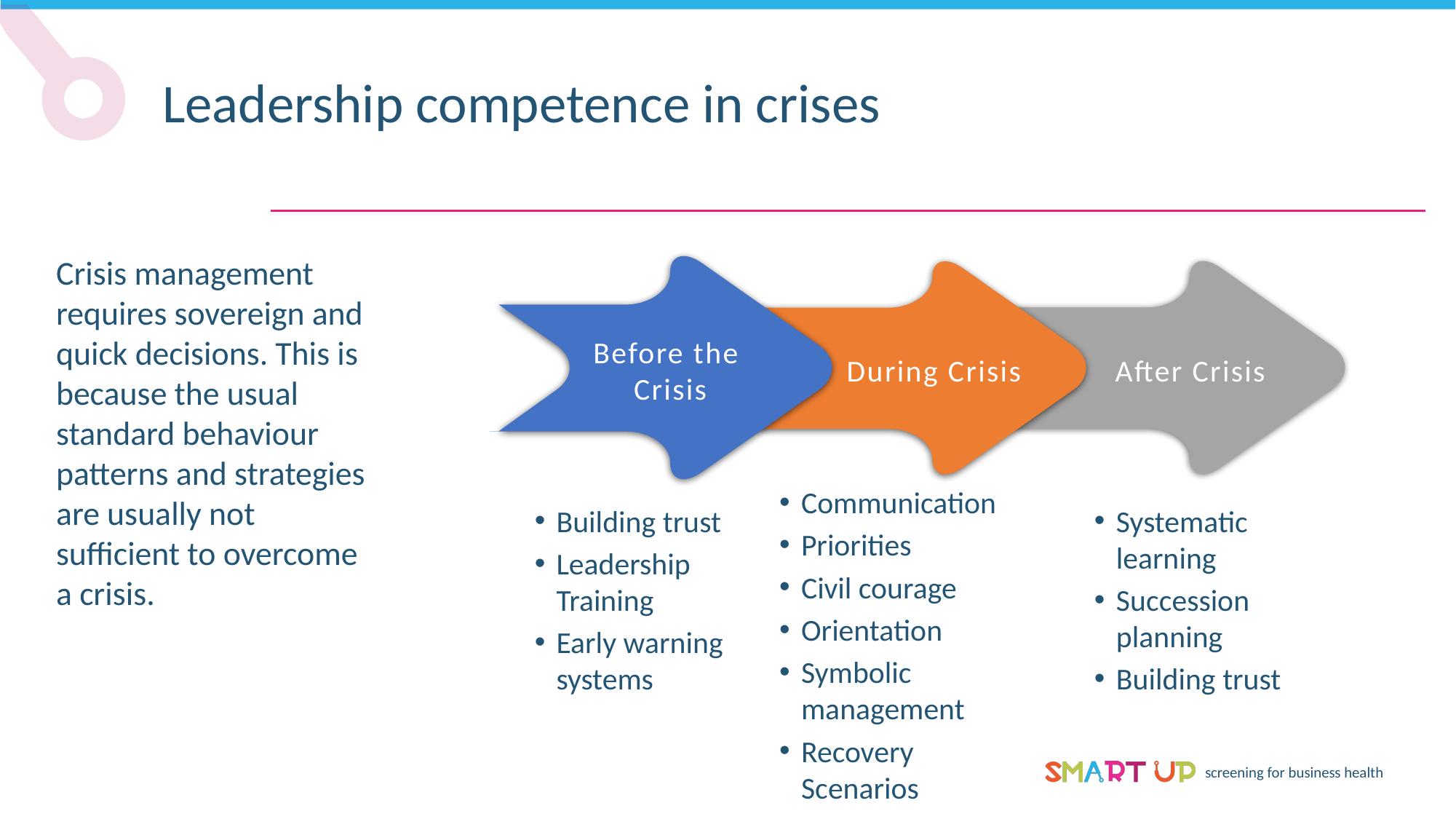

Leadership competence in crises
Crisis management requires sovereign and quick decisions. This is because the usual standard behaviour patterns and strategies are usually not sufficient to overcome a crisis.

Before the
Crisis
During Crisis
After Crisis
Communication
Priorities
Civil courage
Orientation
Symbolic management
Recovery Scenarios
Building trust
Leadership Training
Early warning systems
Systematic learning
Succession planning
Building trust